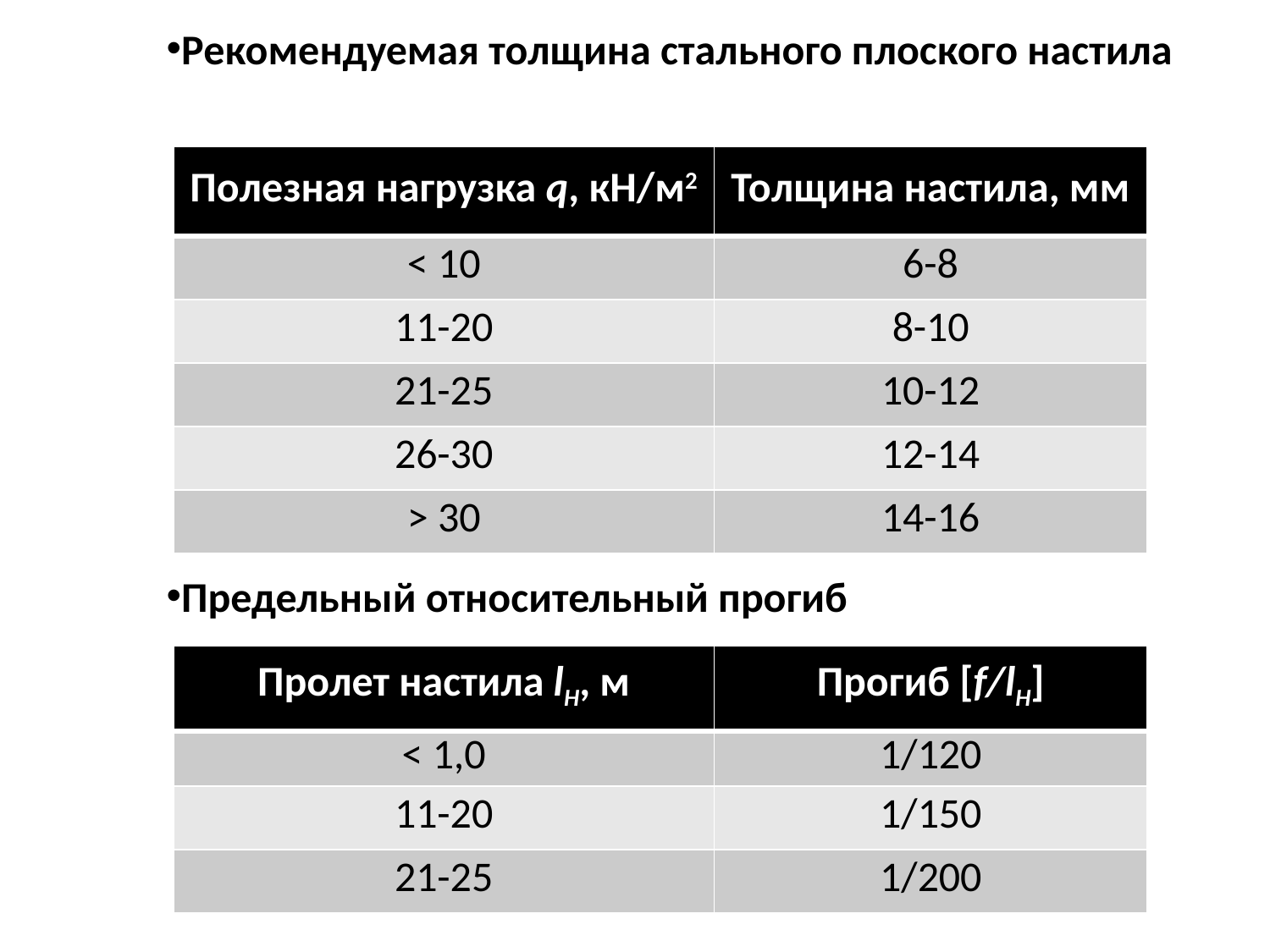

Рекомендуемая толщина стального плоского настила

| Полезная нагрузка q, кН/м2 | Толщина настила, мм |
| --- | --- |
| ˂ 10 | 6-8 |
| 11-20 | 8-10 |
| 21-25 | 10-12 |
| 26-30 | 12-14 |
| ˃ 30 | 14-16 |
Предельный относительный прогиб

| Пролет настила lН, м | Прогиб [f/lН] |
| --- | --- |
| ˂ 1,0 | 1/120 |
| 11-20 | 1/150 |
| 21-25 | 1/200 |